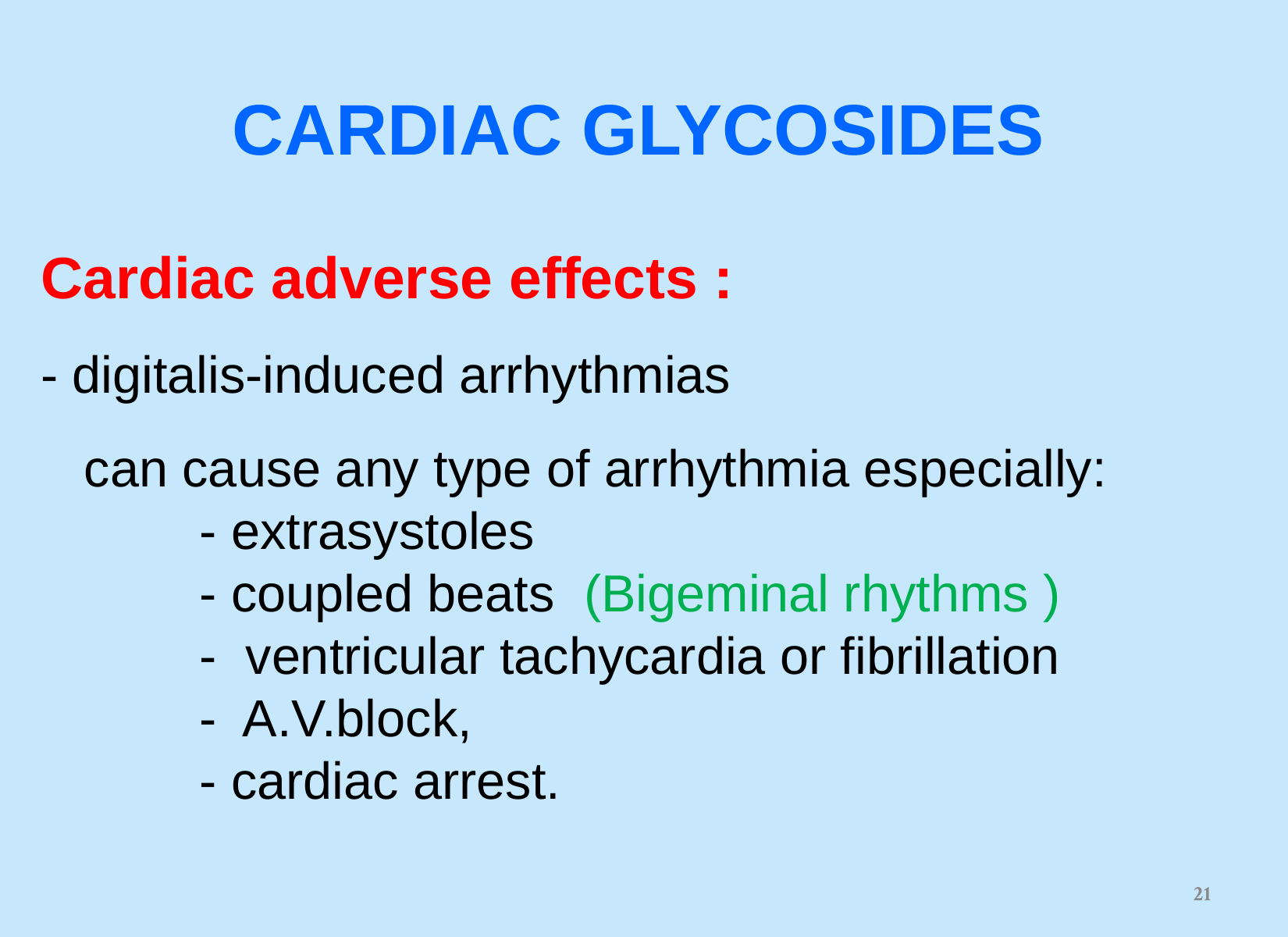

CARDIAC GLYCOSIDES

Cardiac adverse effects :
- digitalis-induced arrhythmias
   can cause any type of arrhythmia especially:
           - extrasystoles
           - coupled beats  (Bigeminal rhythms )
           -  ventricular tachycardia or fibrillation
           -  A.V.block,
           - cardiac arrest.

21